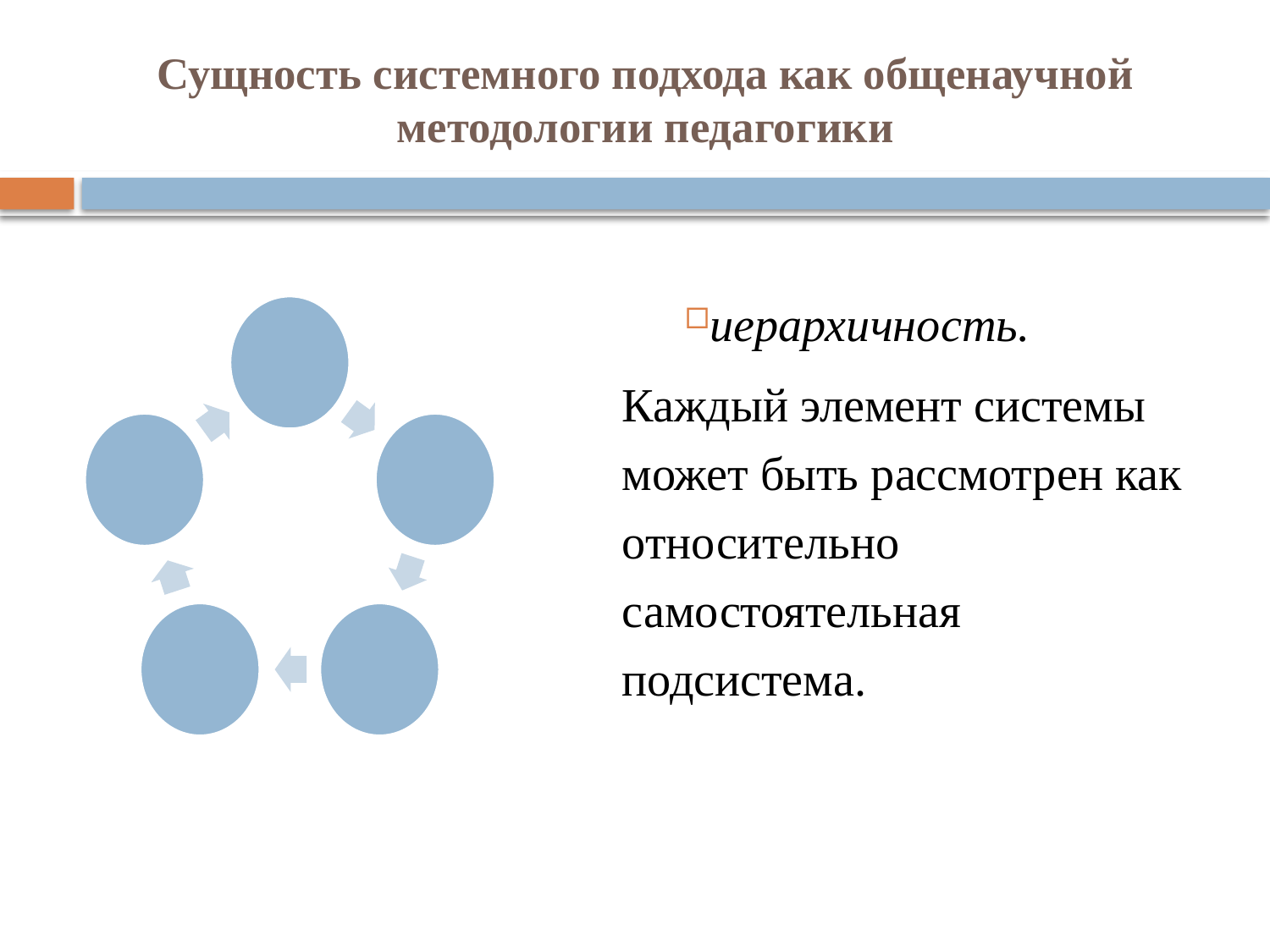

# Сущность системного подхода как общенаучной методологии педагогики
иерархичность.
Каждый элемент системы может быть рассмотрен как относительно самостоятельная подсистема.